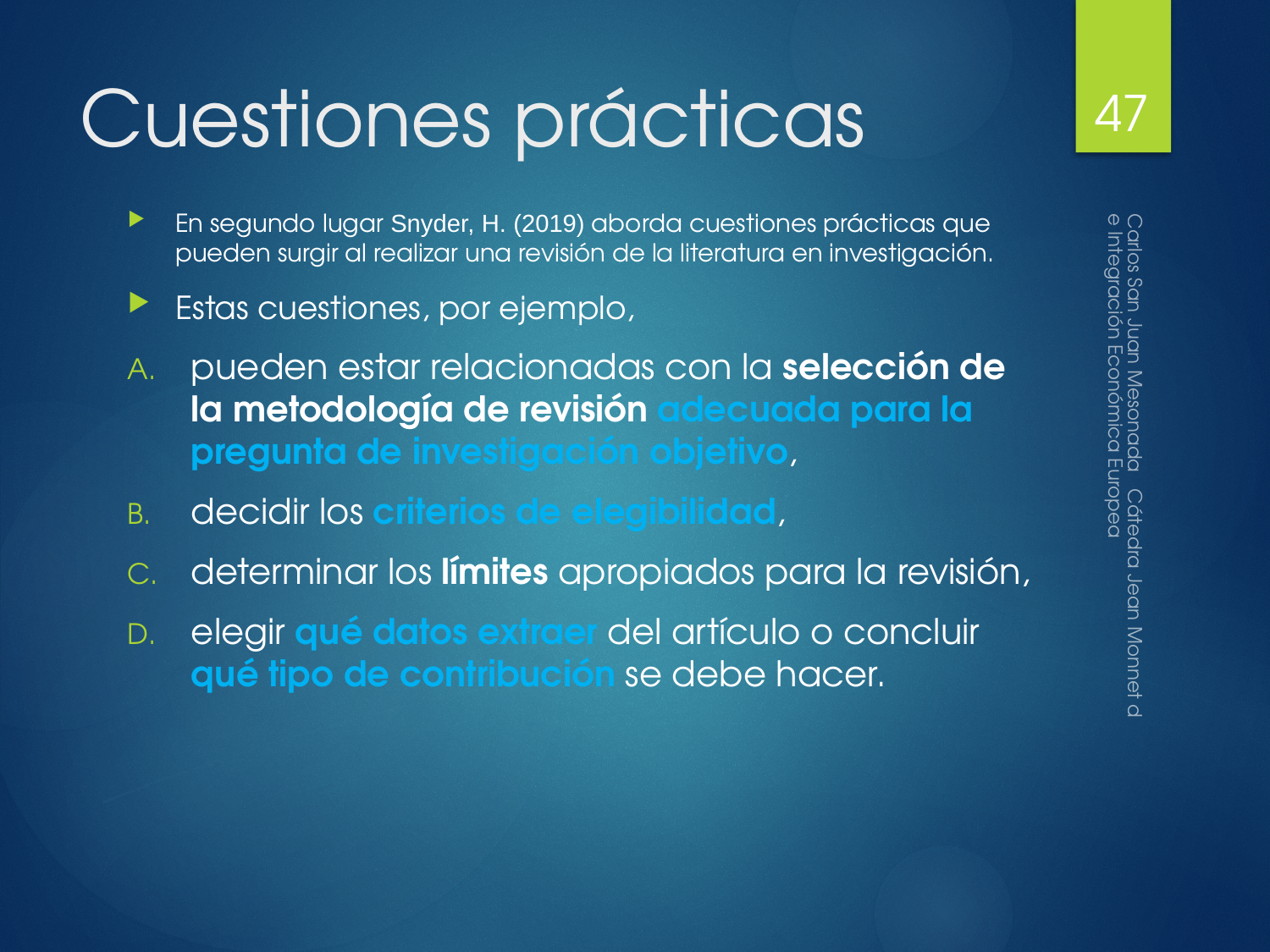

47
# Cuestiones prácticas
En segundo lugar Snyder, H. (2019) aborda cuestiones prácticas que pueden surgir al realizar una revisión de la literatura en investigación.
Estas cuestiones, por ejemplo,
pueden estar relacionadas con la selección de la metodología de revisión adecuada para la pregunta de investigación objetivo,
decidir los criterios de elegibilidad,
determinar los límites apropiados para la revisión,
elegir qué datos extraer del artículo o concluir qué tipo de contribución se debe hacer.
Carlos San Juan Mesonada   Cátedra Jean Monnet de Integración Económica Europea